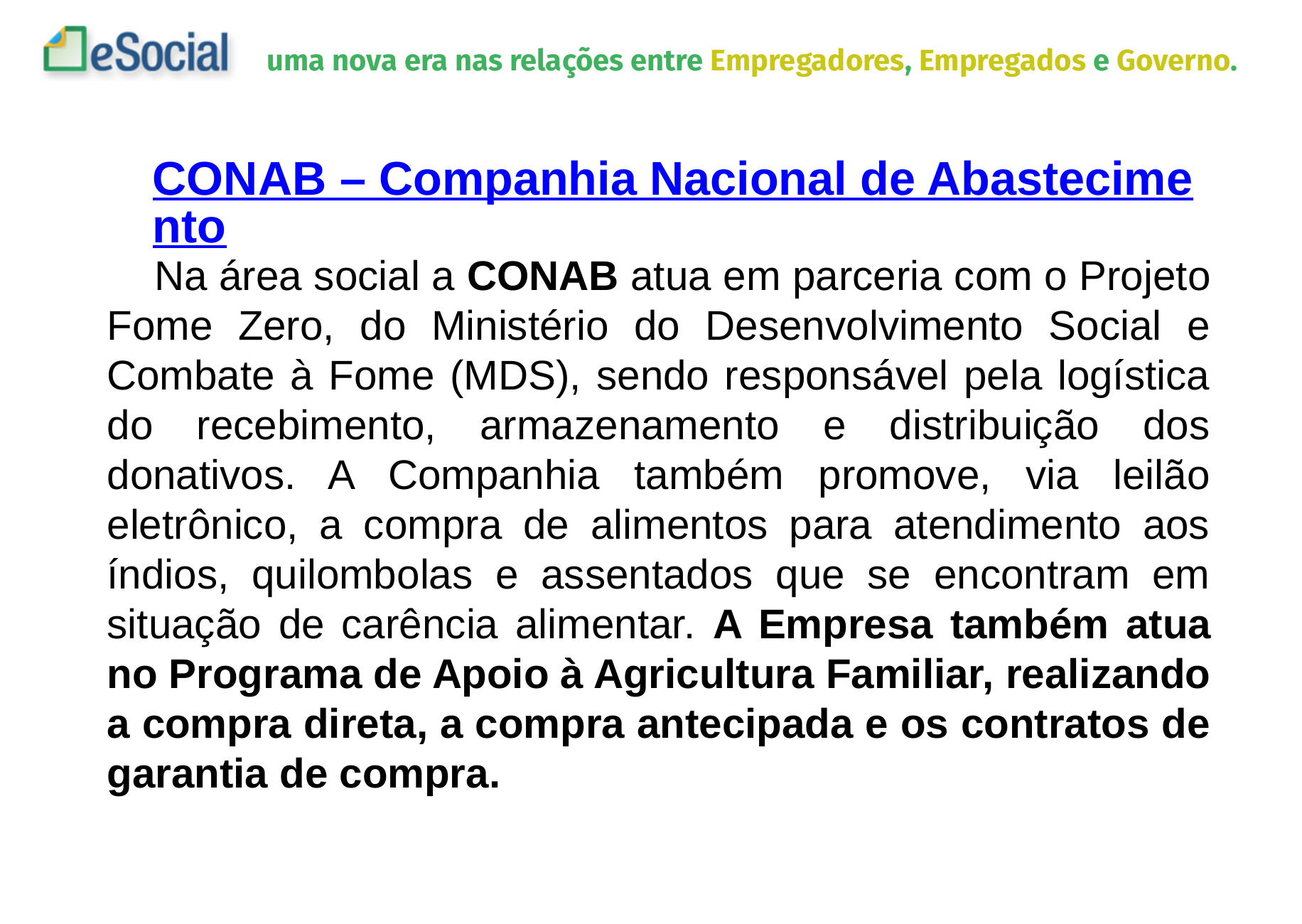

CONAB – Companhia Nacional de Abastecimento
    Na área social a CONAB atua em parceria com o Projeto Fome Zero, do Ministério do Desenvolvimento Social e Combate à Fome (MDS), sendo responsável pela logística do recebimento, armazenamento e distribuição dos donativos. A Companhia também promove, via leilão eletrônico, a compra de alimentos para atendimento aos índios, quilombolas e assentados que se encontram em situação de carência alimentar. A Empresa também atua no Programa de Apoio à Agricultura Familiar, realizando a compra direta, a compra antecipada e os contratos de garantia de compra.